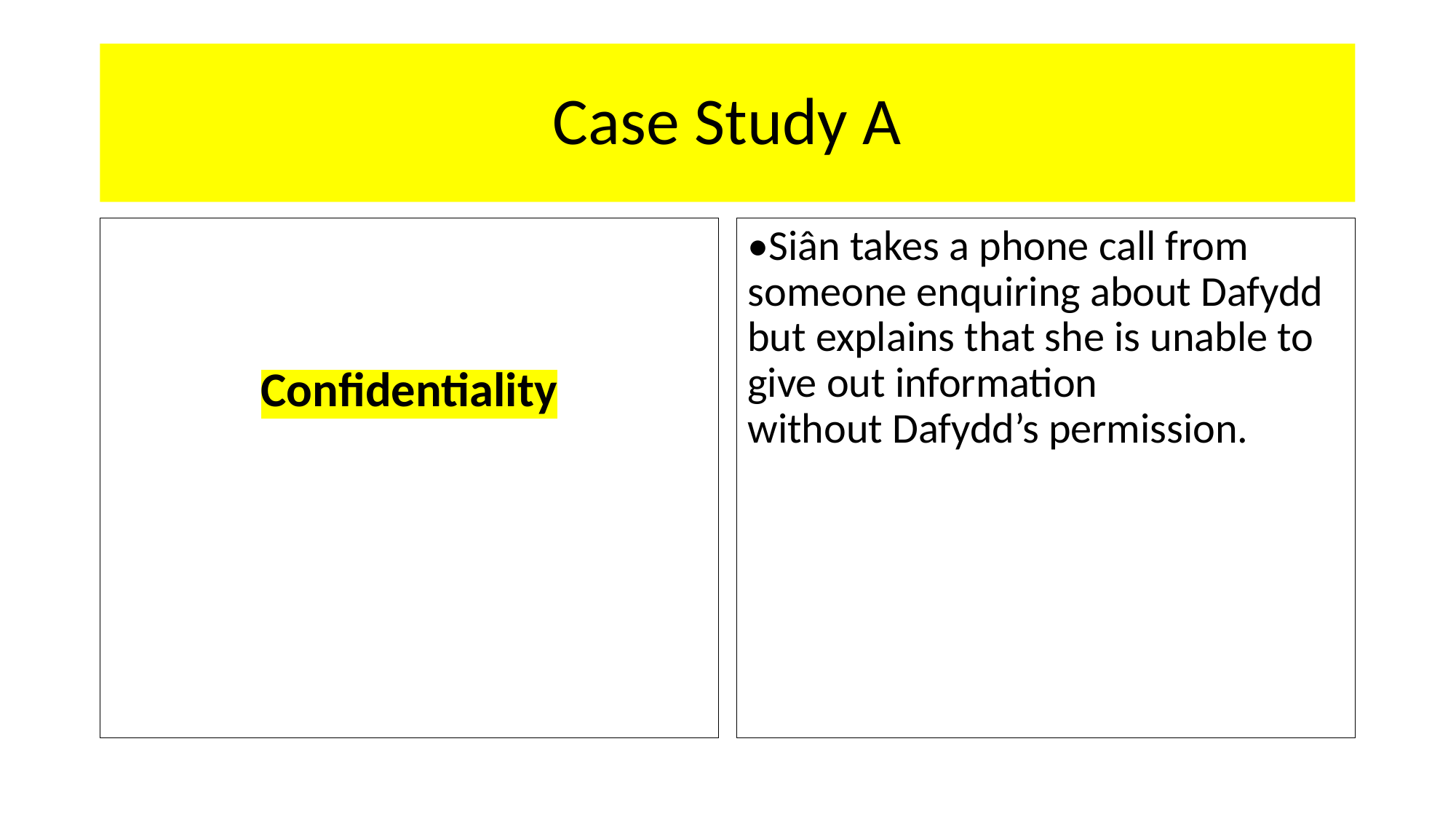

# Case Study A

Confidentiality
•Siân takes a phone call from someone enquiring about Dafydd but explains that she is unable to give out information without Dafydd’s permission.